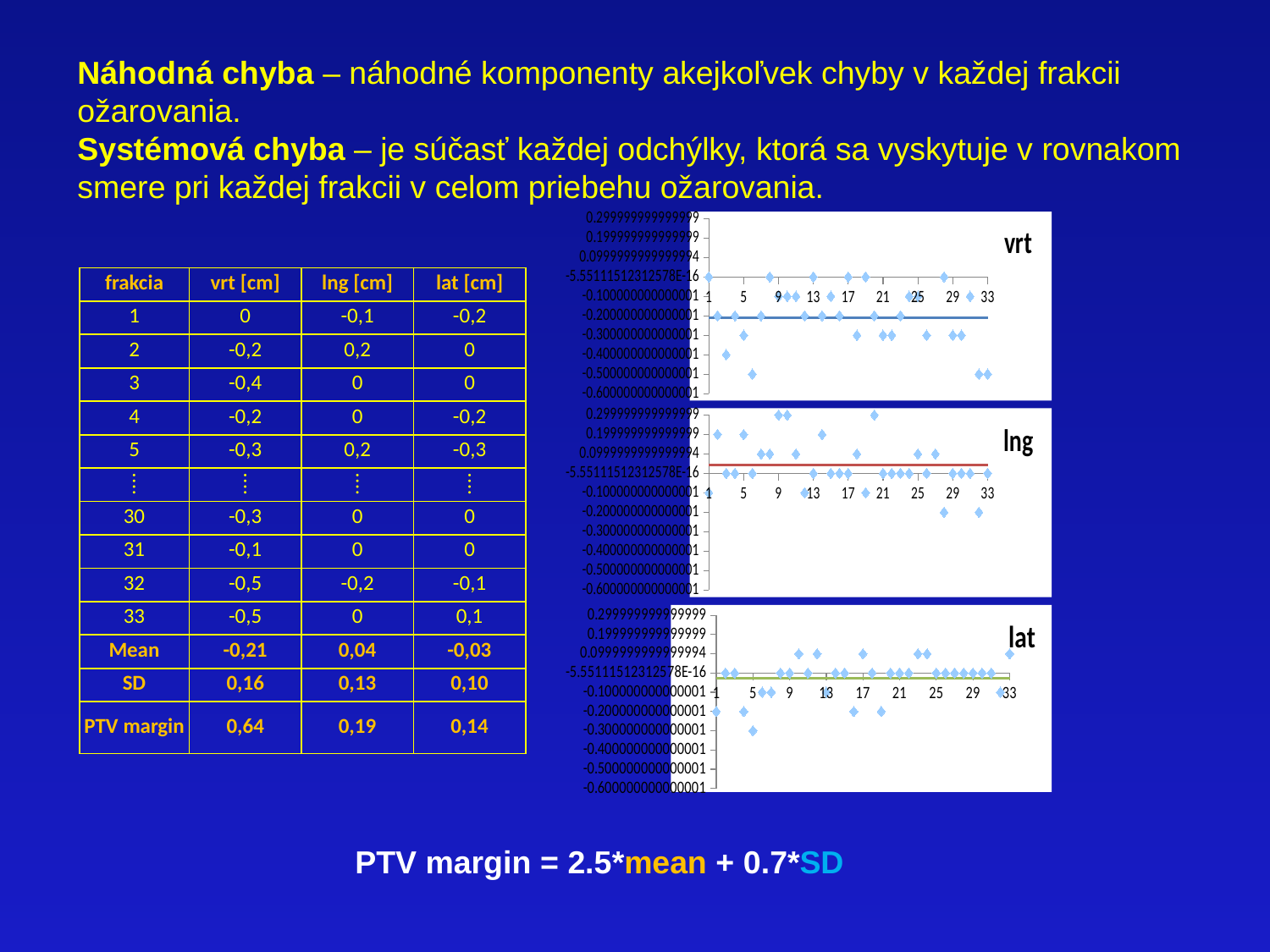

Náhodná chyba – náhodné komponenty akejkoľvek chyby v každej frakcii ožarovania.
Systémová chyba – je súčasť každej odchýlky, ktorá sa vyskytuje v rovnakom smere pri každej frakcii v celom priebehu ožarovania.

### Chart: vrt

| Category | vrt | vrt avg |
|---|---|---|
| frakcia | vrt [cm] | lng [cm] | lat [cm] |
| --- | --- | --- | --- |
| 1 | 0 | -0,1 | -0,2 |
| 2 | -0,2 | 0,2 | 0 |
| 3 | -0,4 | 0 | 0 |
| 4 | -0,2 | 0 | -0,2 |
| 5 | -0,3 | 0,2 | -0,3 |
| ⁞ | ⁞ | ⁞ | ⁞ |
| 30 | -0,3 | 0 | 0 |
| 31 | -0,1 | 0 | 0 |
| 32 | -0,5 | -0,2 | -0,1 |
| 33 | -0,5 | 0 | 0,1 |
| Mean | -0,21 | 0,04 | -0,03 |
| SD | 0,16 | 0,13 | 0,10 |
| PTV margin | 0,64 | 0,19 | 0,14 |

### Chart: lng

| Category | lng | lng avg |
|---|---|---|

### Chart: lat

| Category | lat | lat avg |
|---|---|---|
PTV margin = 2.5*mean + 0.7*SD